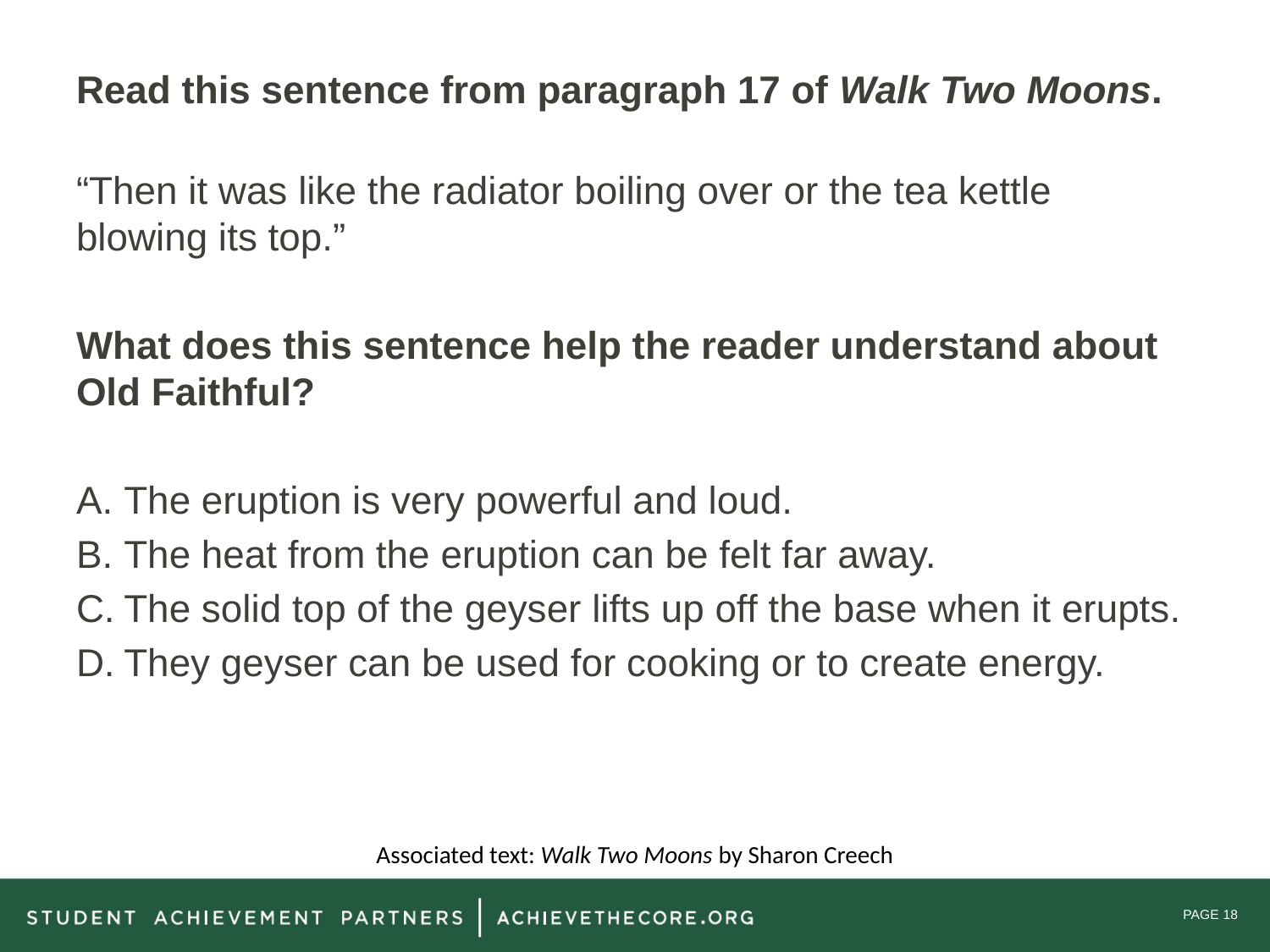

Read this sentence from paragraph 17 of Walk Two Moons.
“Then it was like the radiator boiling over or the tea kettle blowing its top.”

What does this sentence help the reader understand about Old Faithful?

The eruption is very powerful and loud.
The heat from the eruption can be felt far away.
The solid top of the geyser lifts up off the base when it erupts.
They geyser can be used for cooking or to create energy.

Associated text: Walk Two Moons by Sharon Creech